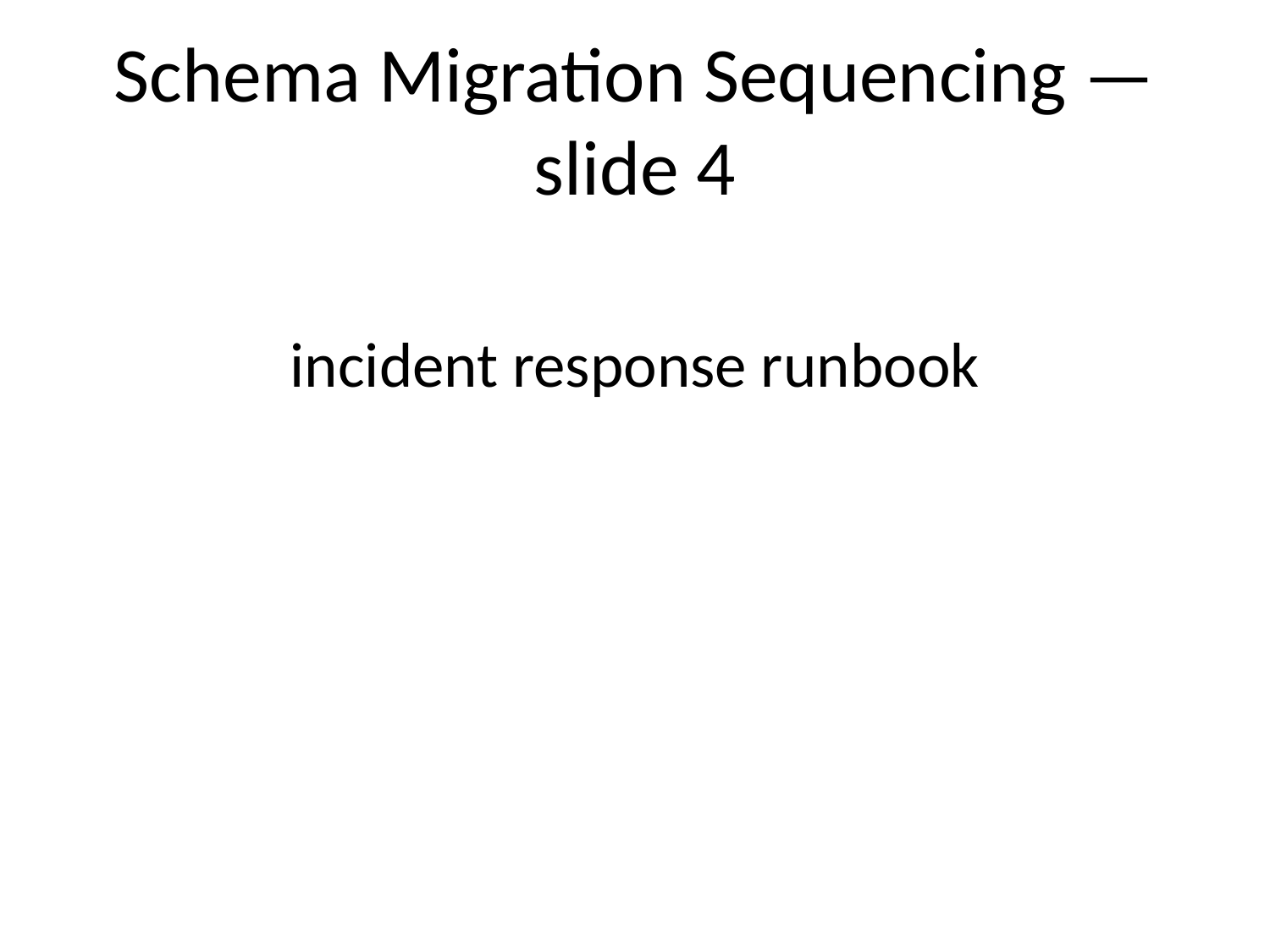

# Schema Migration Sequencing — slide 4
incident response runbook